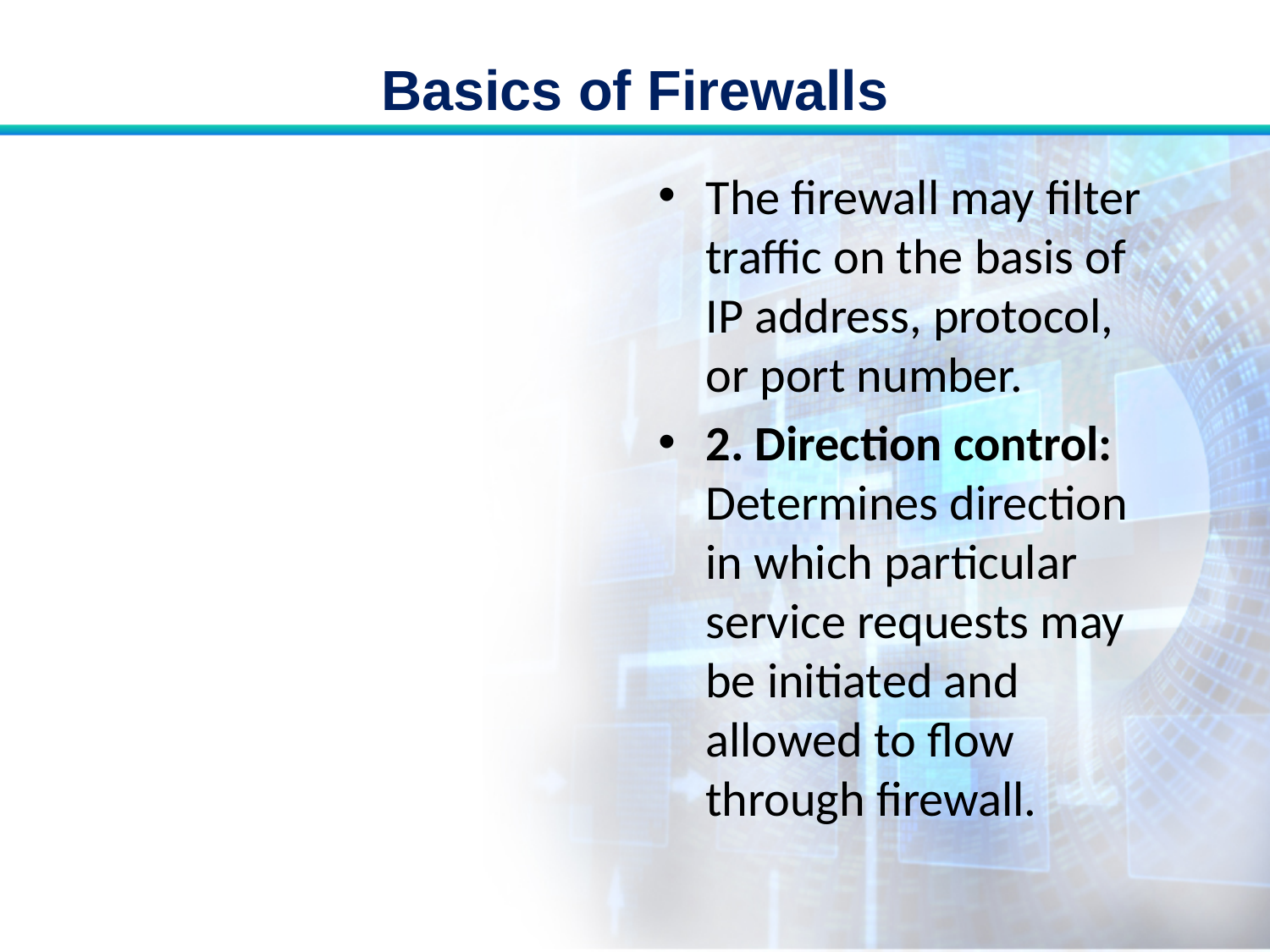

# Basics of Firewalls
The firewall may filter traffic on the basis of IP address, protocol, or port number.
2. Direction control: Determines direction in which particular service requests may be initiated and allowed to flow through firewall.